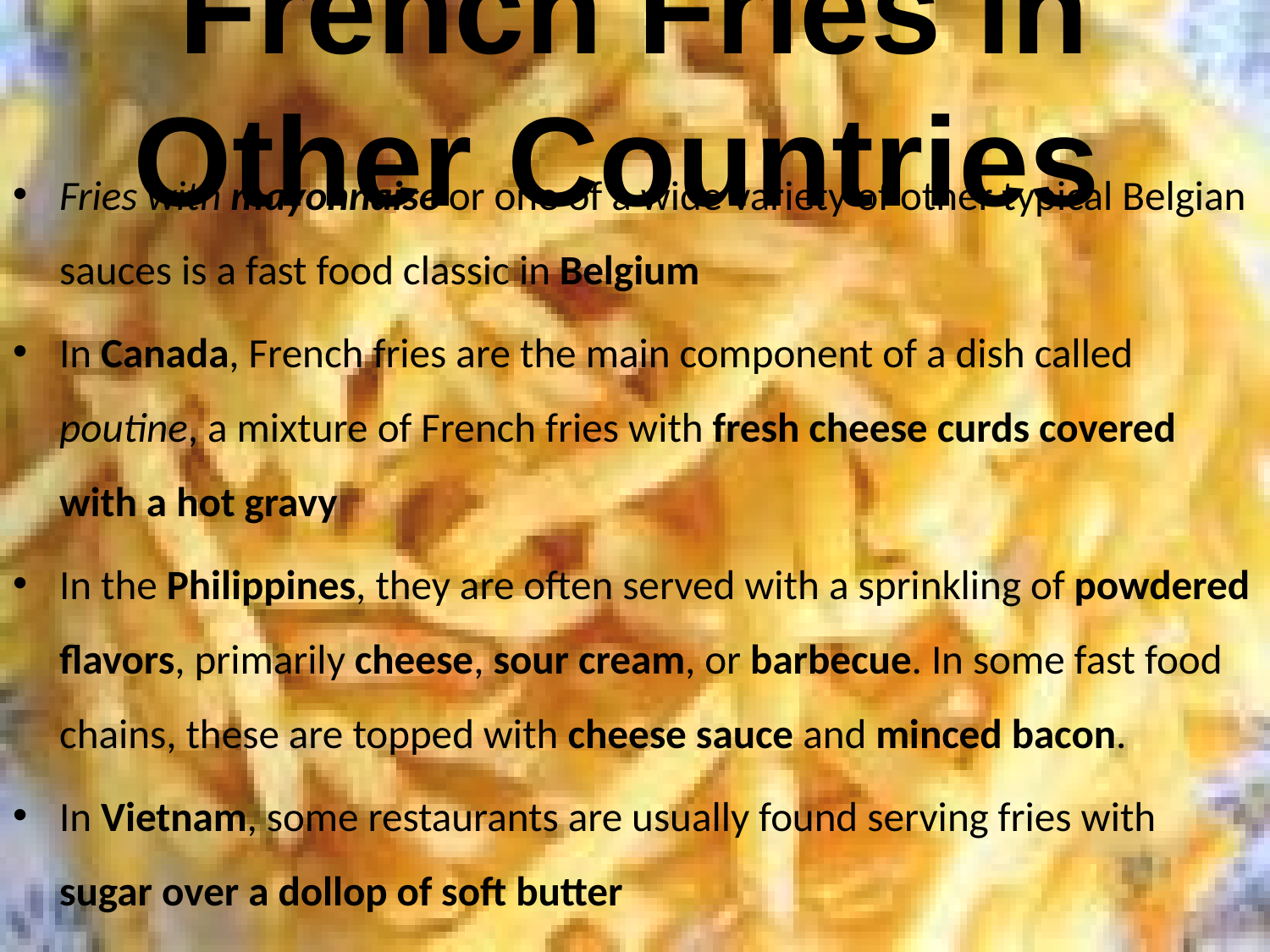

# French Fries in Other Countries
Fries with mayonnaise or one of a wide variety of other typical Belgian sauces is a fast food classic in Belgium
In Canada, French fries are the main component of a dish called poutine, a mixture of French fries with fresh cheese curds covered with a hot gravy
In the Philippines, they are often served with a sprinkling of powdered flavors, primarily cheese, sour cream, or barbecue. In some fast food chains, these are topped with cheese sauce and minced bacon.
In Vietnam, some restaurants are usually found serving fries with sugar over a dollop of soft butter